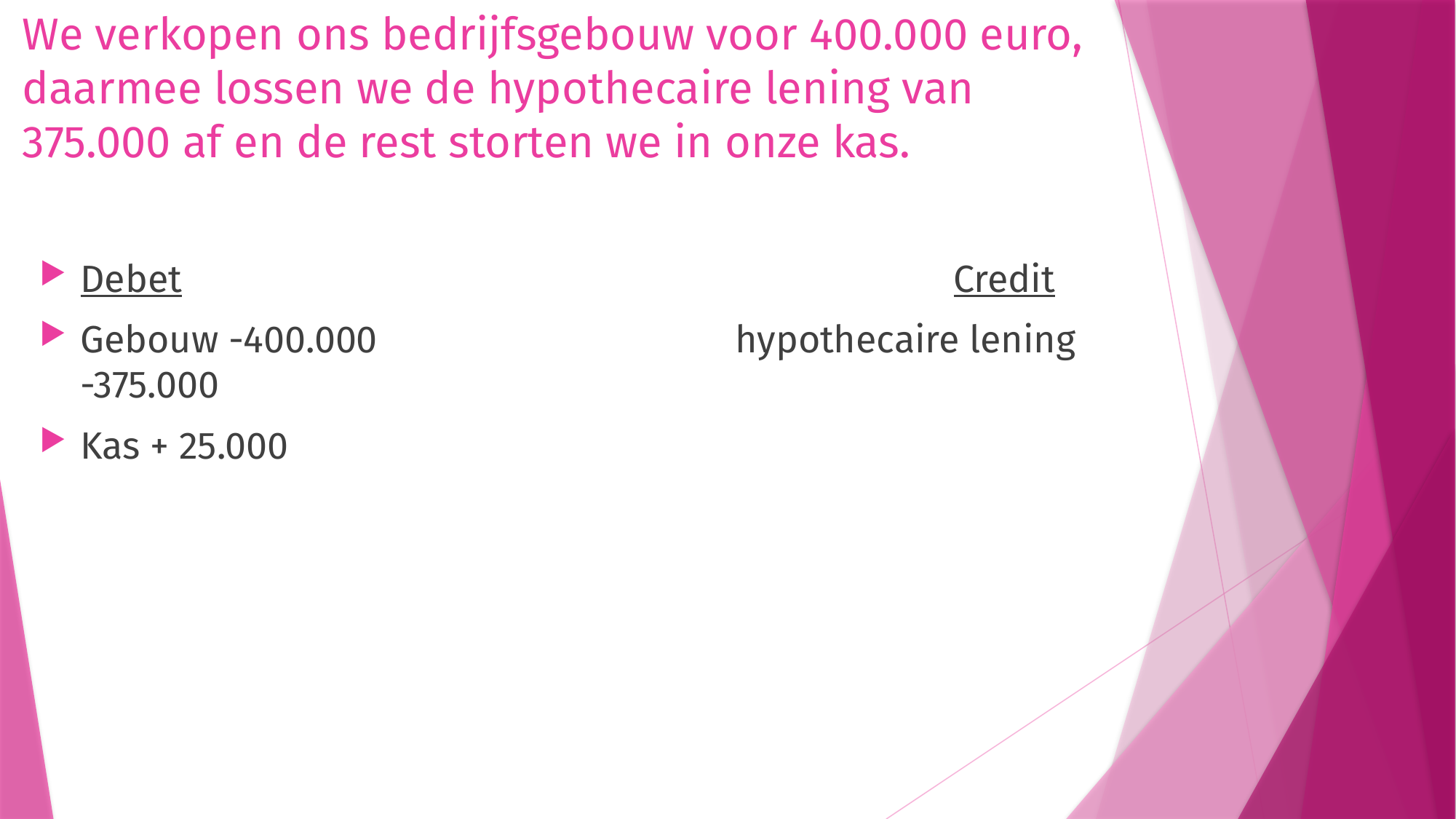

# We verkopen ons bedrijfsgebouw voor 400.000 euro, daarmee lossen we de hypothecaire lening van 375.000 af en de rest storten we in onze kas.
Debet								Credit
Gebouw -400.000				hypothecaire lening -375.000
Kas + 25.000